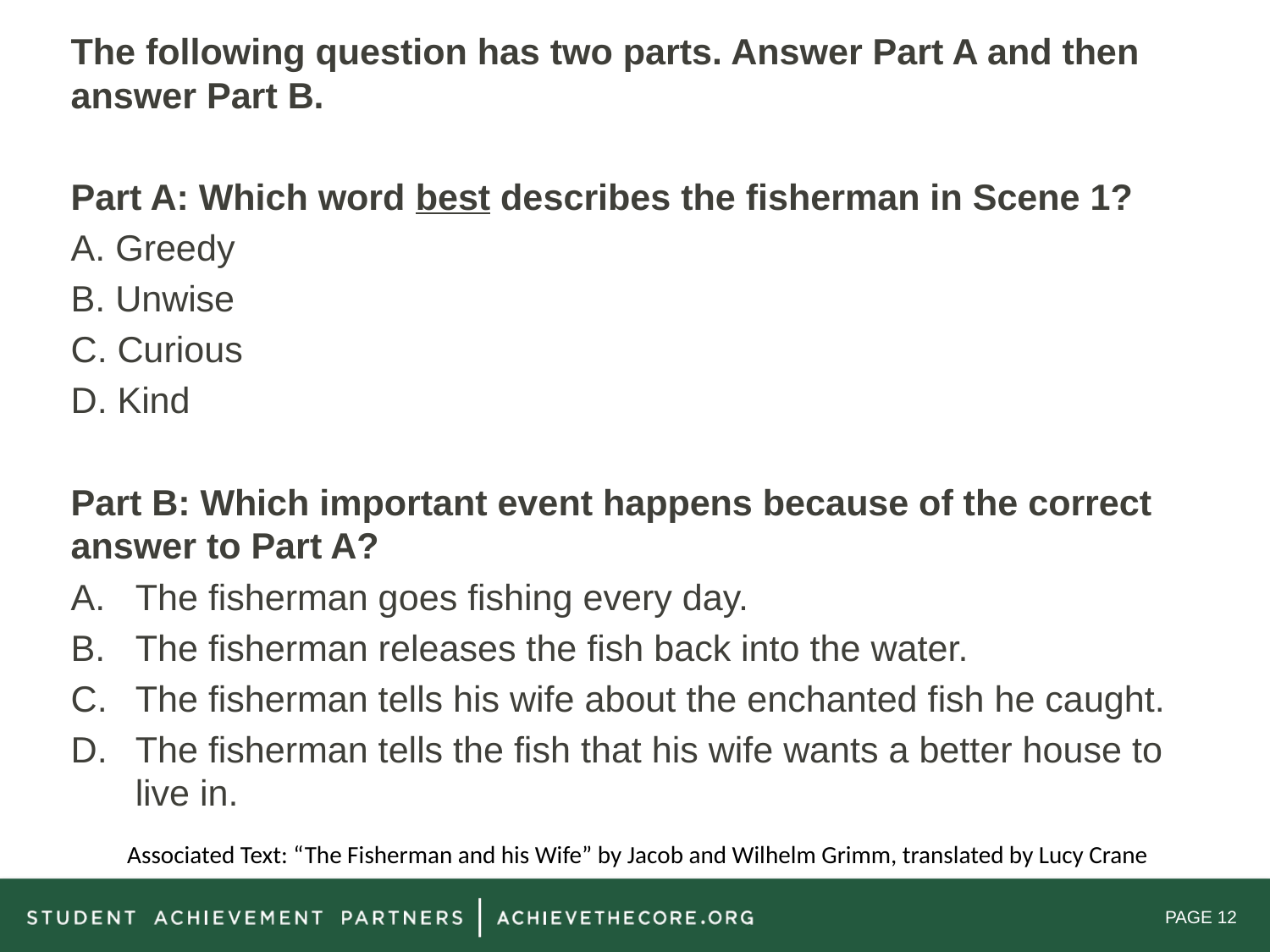

The following question has two parts. Answer Part A and then answer Part B.

Part A: Which word best describes the fisherman in Scene 1?
A. Greedy
B. Unwise
C. Curious
D. Kind

Part B: Which important event happens because of the correct answer to Part A?
The fisherman goes fishing every day.
The fisherman releases the fish back into the water.
The fisherman tells his wife about the enchanted fish he caught.
The fisherman tells the fish that his wife wants a better house to live in.
Associated Text: “The Fisherman and his Wife” by Jacob and Wilhelm Grimm, translated by Lucy Crane